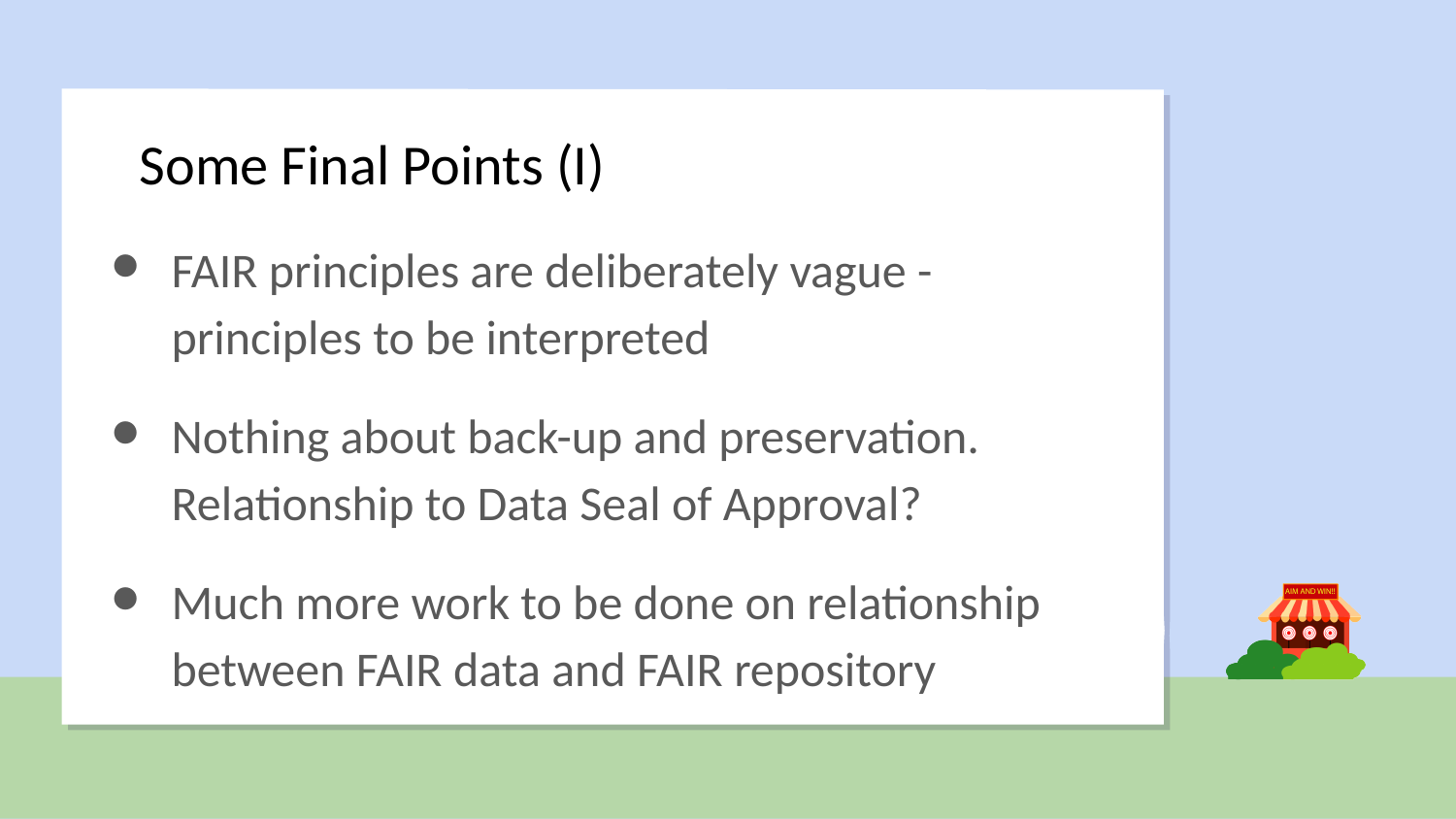

Some Final Points (I)
FAIR principles are deliberately vague - principles to be interpreted
Nothing about back-up and preservation. Relationship to Data Seal of Approval?
Much more work to be done on relationship between FAIR data and FAIR repository